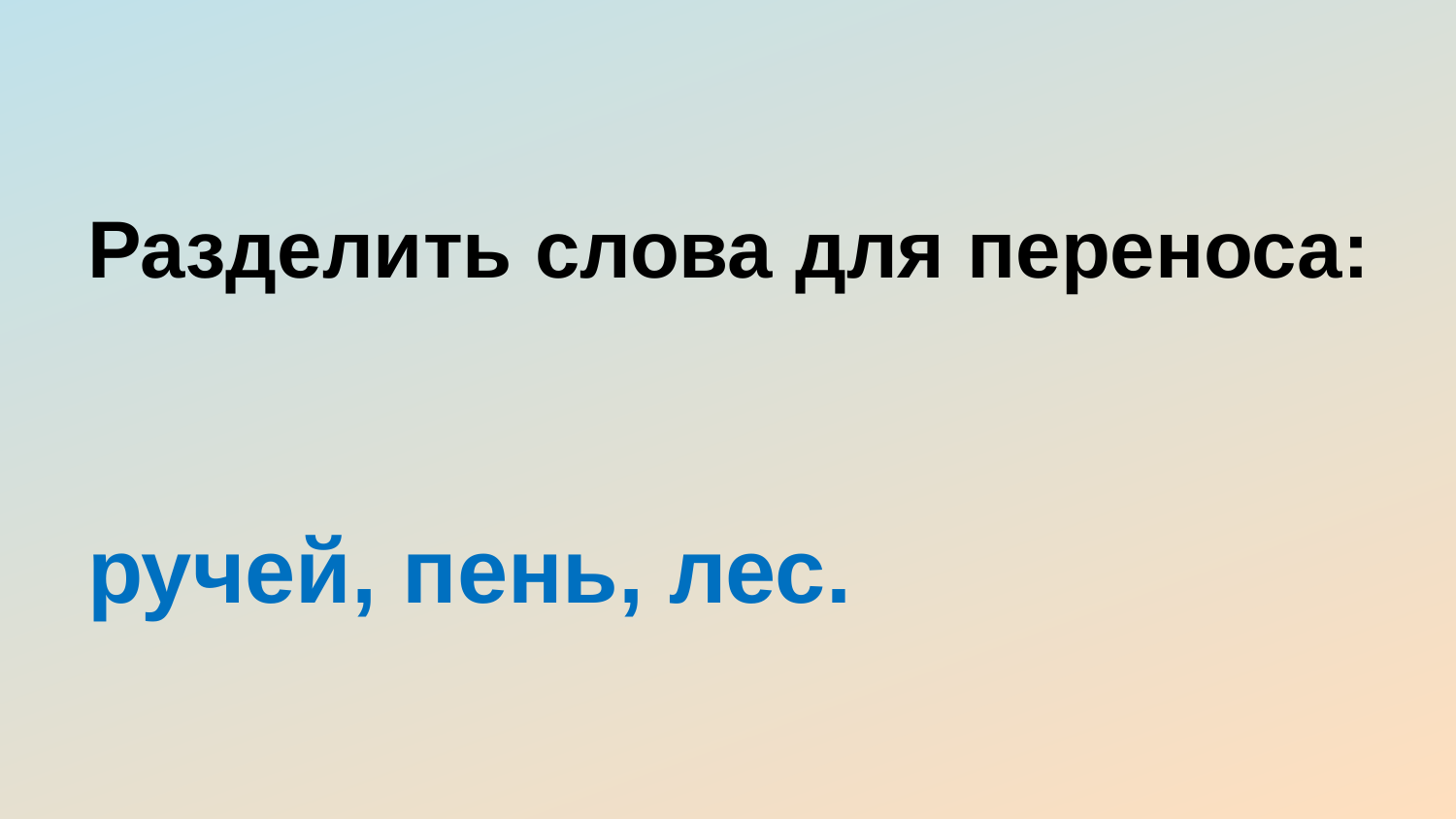

# Разделить слова для переноса: ручей, пень, лес.